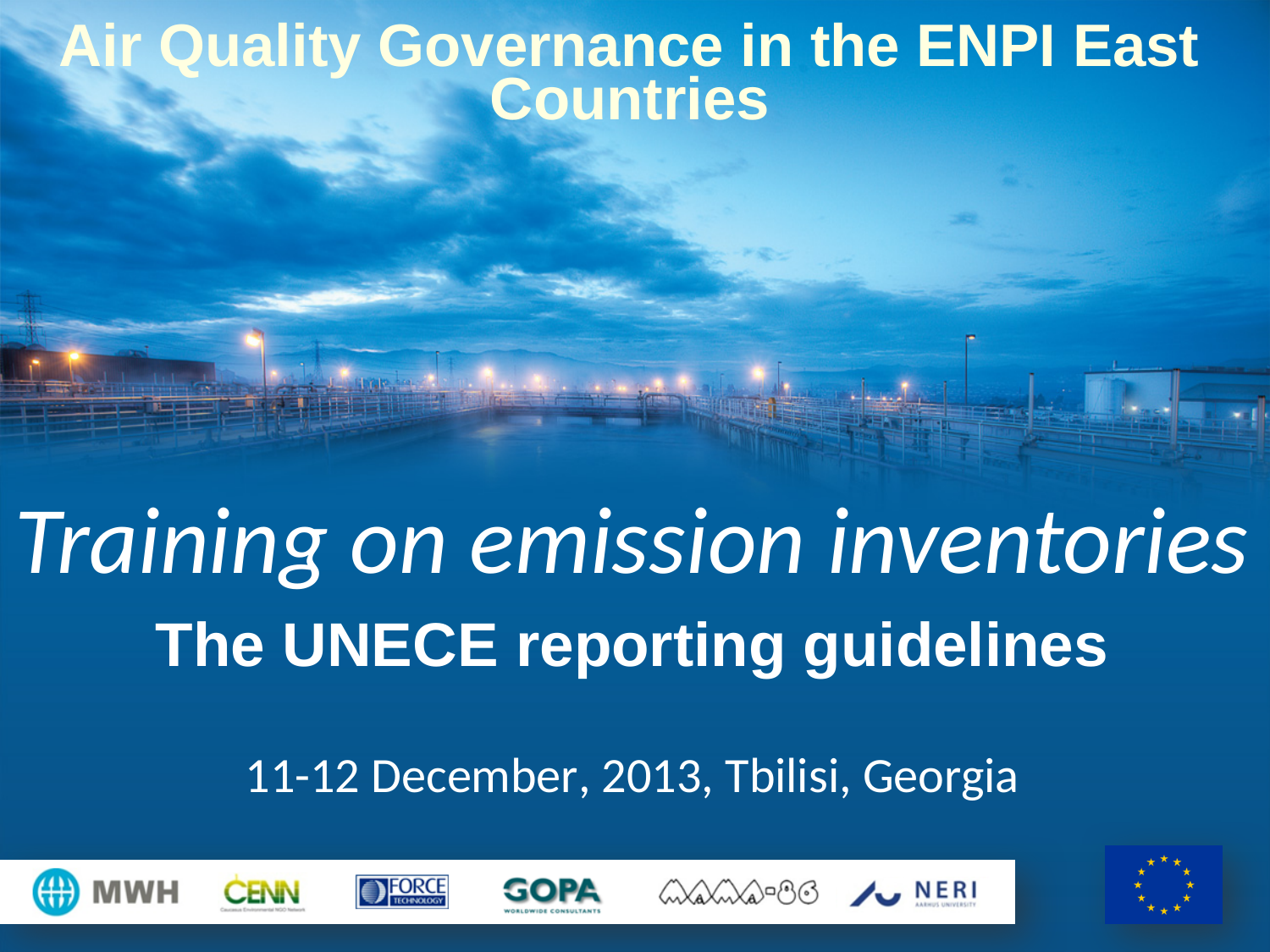

# Air Quality Governance in the ENPI East Countries
Training on emission inventories
The UNECE reporting guidelines

11-12 December, 2013, Tbilisi, Georgia